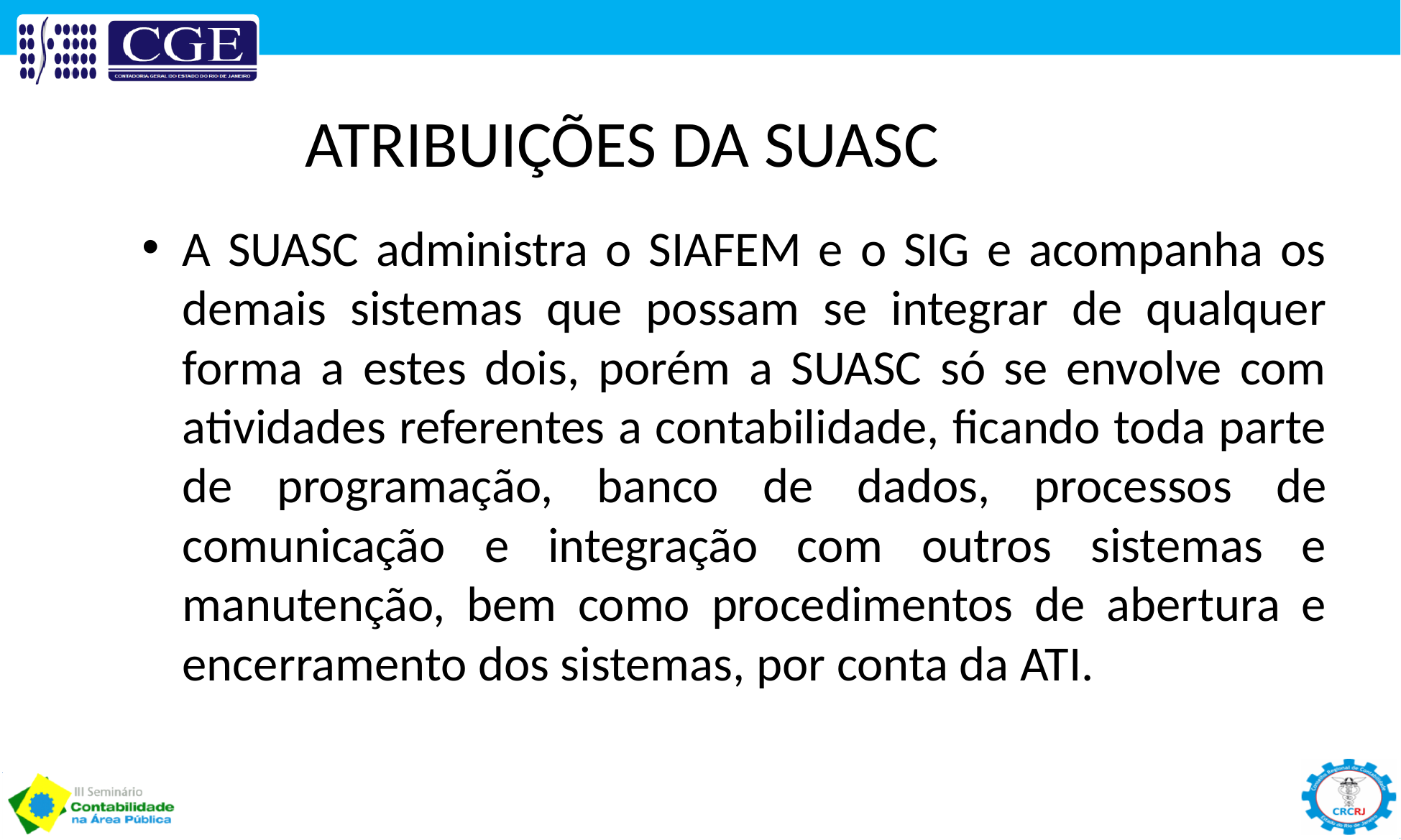

ATRIBUIÇÕES DA SUASC
A SUASC administra o SIAFEM e o SIG e acompanha os demais sistemas que possam se integrar de qualquer forma a estes dois, porém a SUASC só se envolve com atividades referentes a contabilidade, ficando toda parte de programação, banco de dados, processos de comunicação e integração com outros sistemas e manutenção, bem como procedimentos de abertura e encerramento dos sistemas, por conta da ATI.